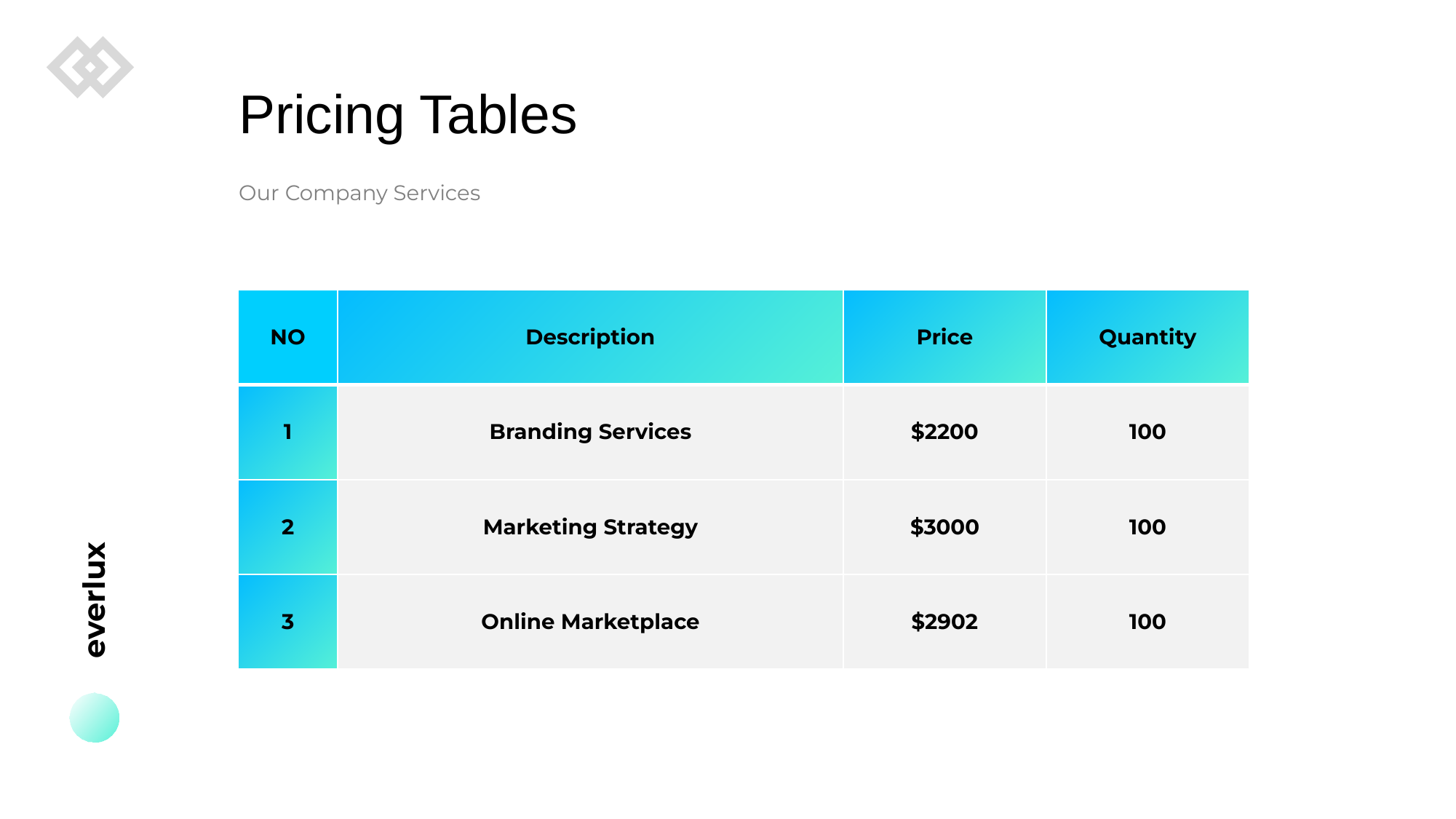

Pricing Tables
Our Company Services
| NO | Description | Price | Quantity |
| --- | --- | --- | --- |
| 1 | Branding Services | $2200 | 100 |
| 2 | Marketing Strategy | $3000 | 100 |
| 3 | Online Marketplace | $2902 | 100 |
everlux